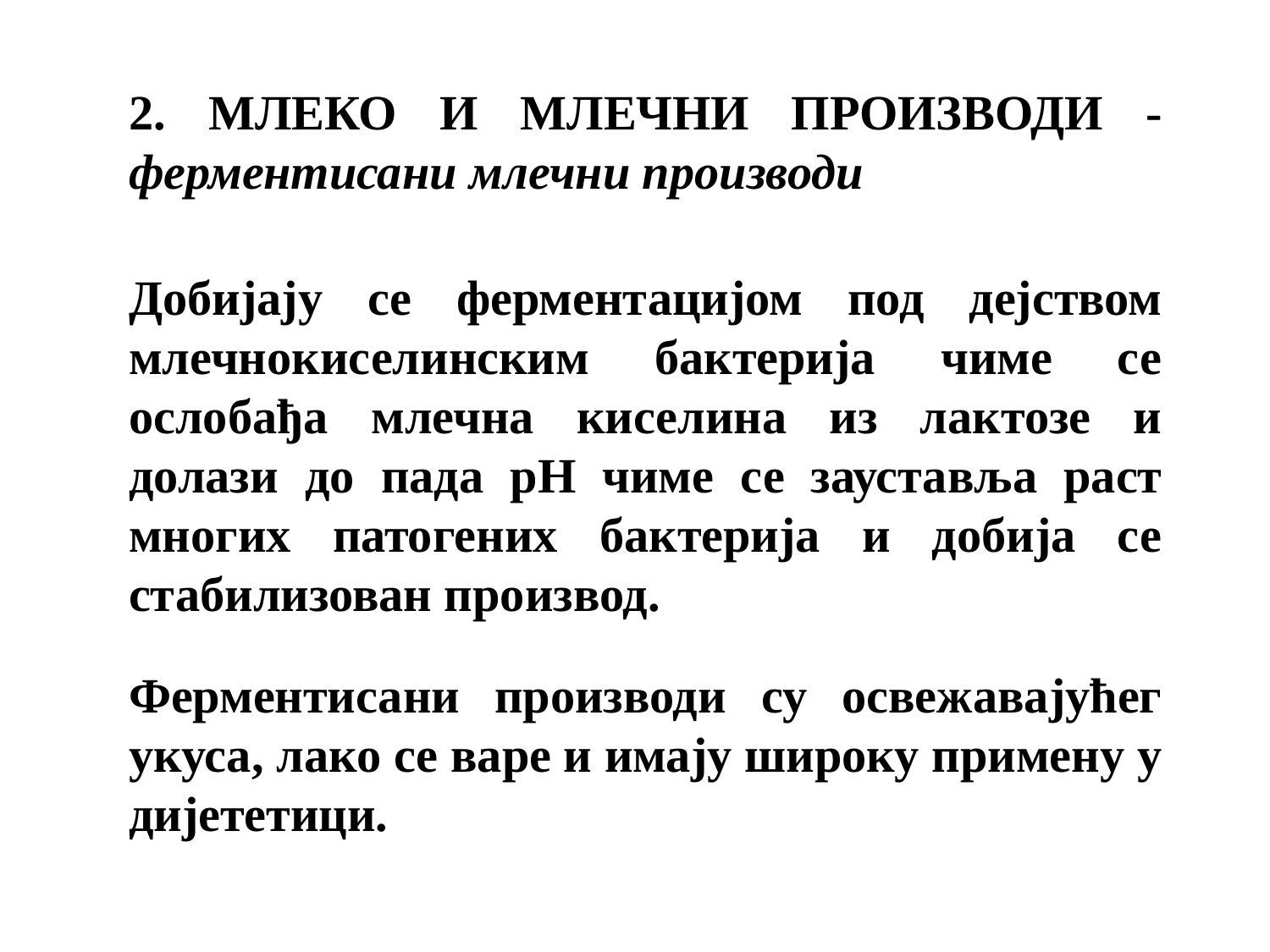

2. МЛЕКО И МЛЕЧНИ ПРОИЗВОДИ - ферментисани млечни производи

Добијају се ферментацијом под дејством млечнокиселинским бактерија чиме се ослобађа млечна киселина из лактозе и долази до пада рН чиме се зауставља раст многих патогених бактерија и добија се стабилизован производ.

Ферментисани производи су освежавајућег укуса, лако се варе и имају широку примену у дијететици.

Чувају се на температури од 1 до 40C највише 5-7 дана.